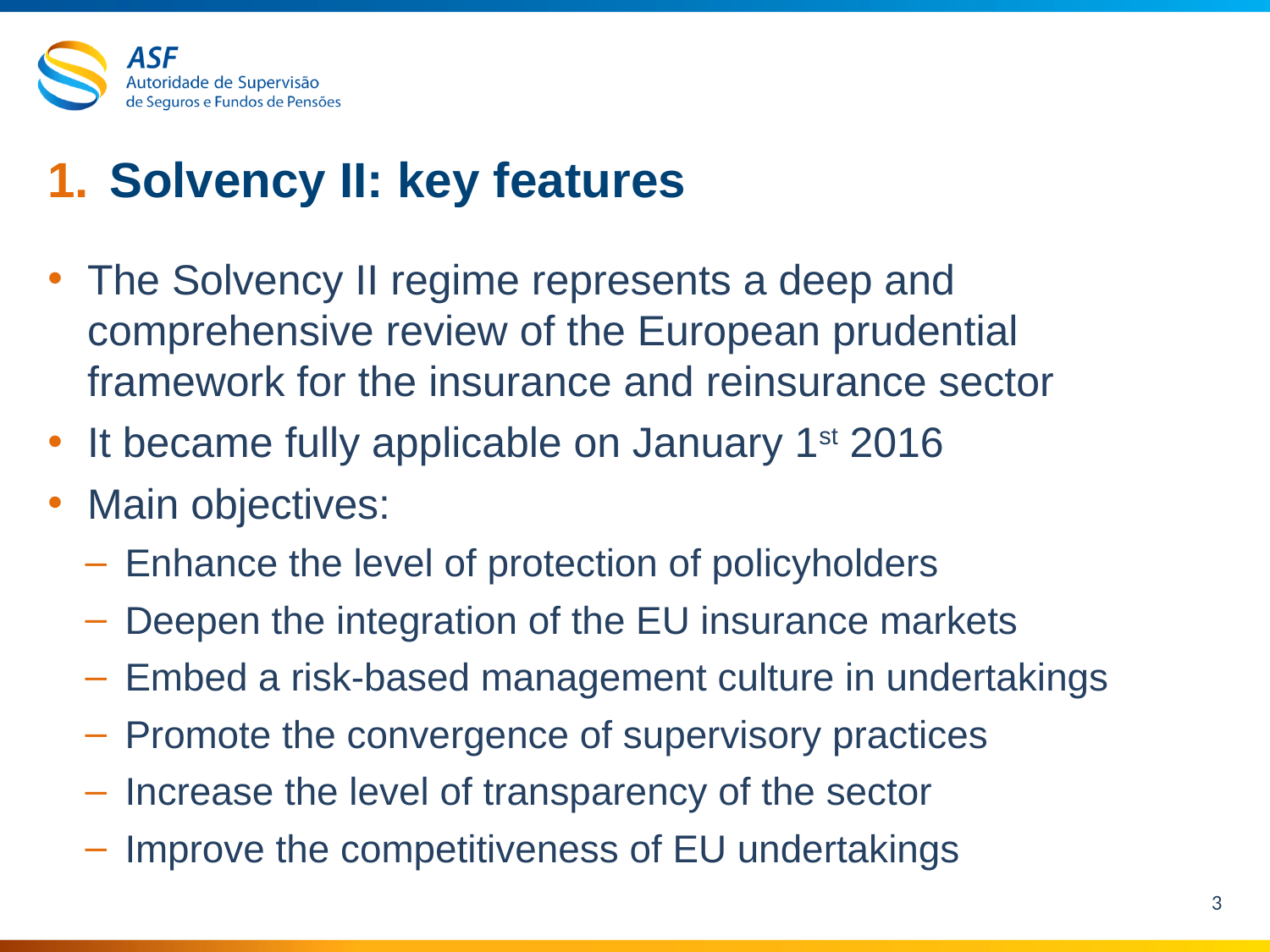

# 1.	Solvency II: key features
The Solvency II regime represents a deep and comprehensive review of the European prudential framework for the insurance and reinsurance sector
It became fully applicable on January 1st 2016
Main objectives:
Enhance the level of protection of policyholders
Deepen the integration of the EU insurance markets
Embed a risk-based management culture in undertakings
Promote the convergence of supervisory practices
Increase the level of transparency of the sector
Improve the competitiveness of EU undertakings
3